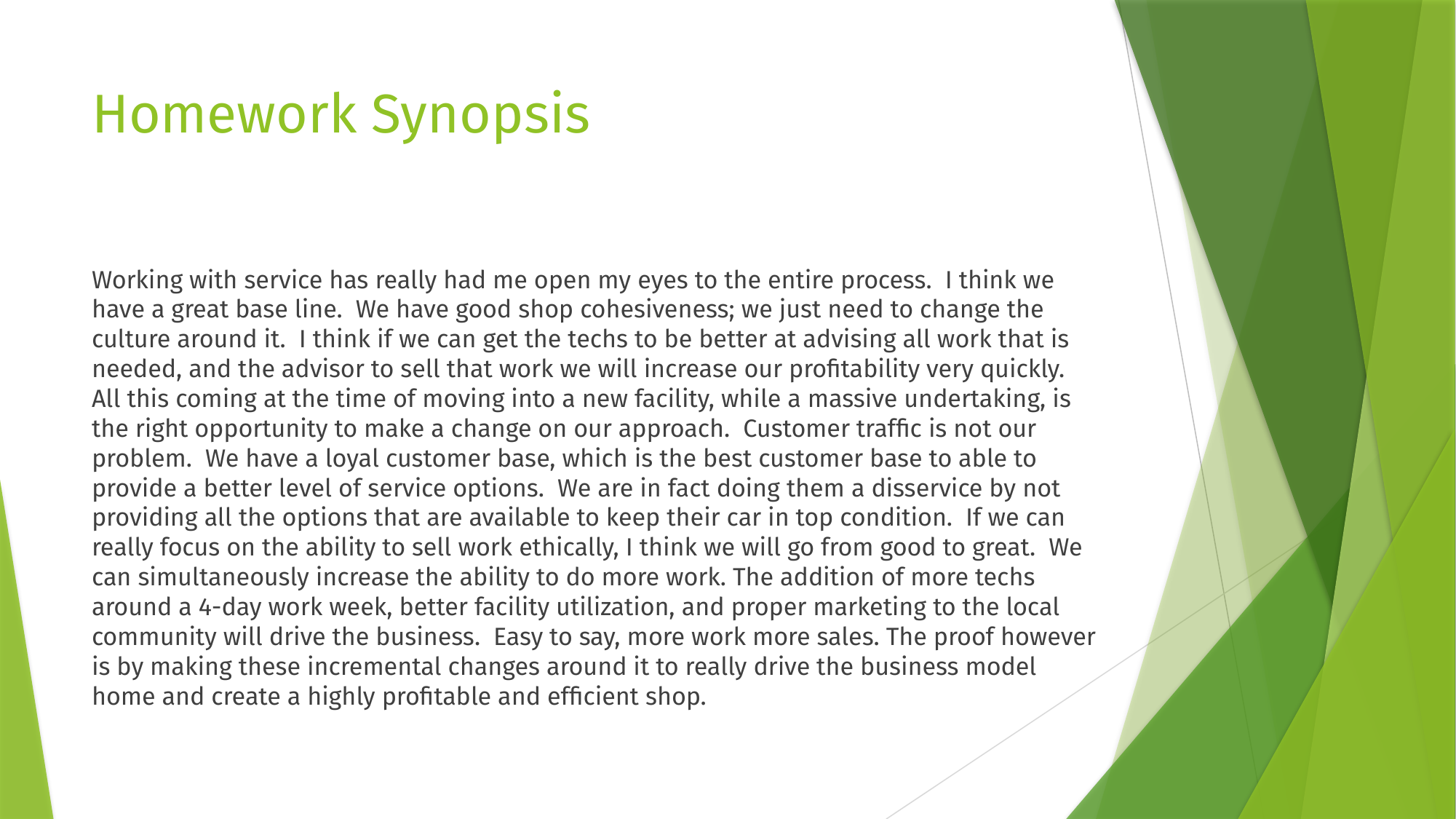

# Homework Synopsis
Working with service has really had me open my eyes to the entire process.  I think we have a great base line.  We have good shop cohesiveness; we just need to change the culture around it.  I think if we can get the techs to be better at advising all work that is needed, and the advisor to sell that work we will increase our profitability very quickly.  All this coming at the time of moving into a new facility, while a massive undertaking, is the right opportunity to make a change on our approach.  Customer traffic is not our problem.  We have a loyal customer base, which is the best customer base to able to provide a better level of service options.  We are in fact doing them a disservice by not providing all the options that are available to keep their car in top condition.  If we can really focus on the ability to sell work ethically, I think we will go from good to great.  We can simultaneously increase the ability to do more work. The addition of more techs around a 4-day work week, better facility utilization, and proper marketing to the local community will drive the business.  Easy to say, more work more sales. The proof however is by making these incremental changes around it to really drive the business model home and create a highly profitable and efficient shop.